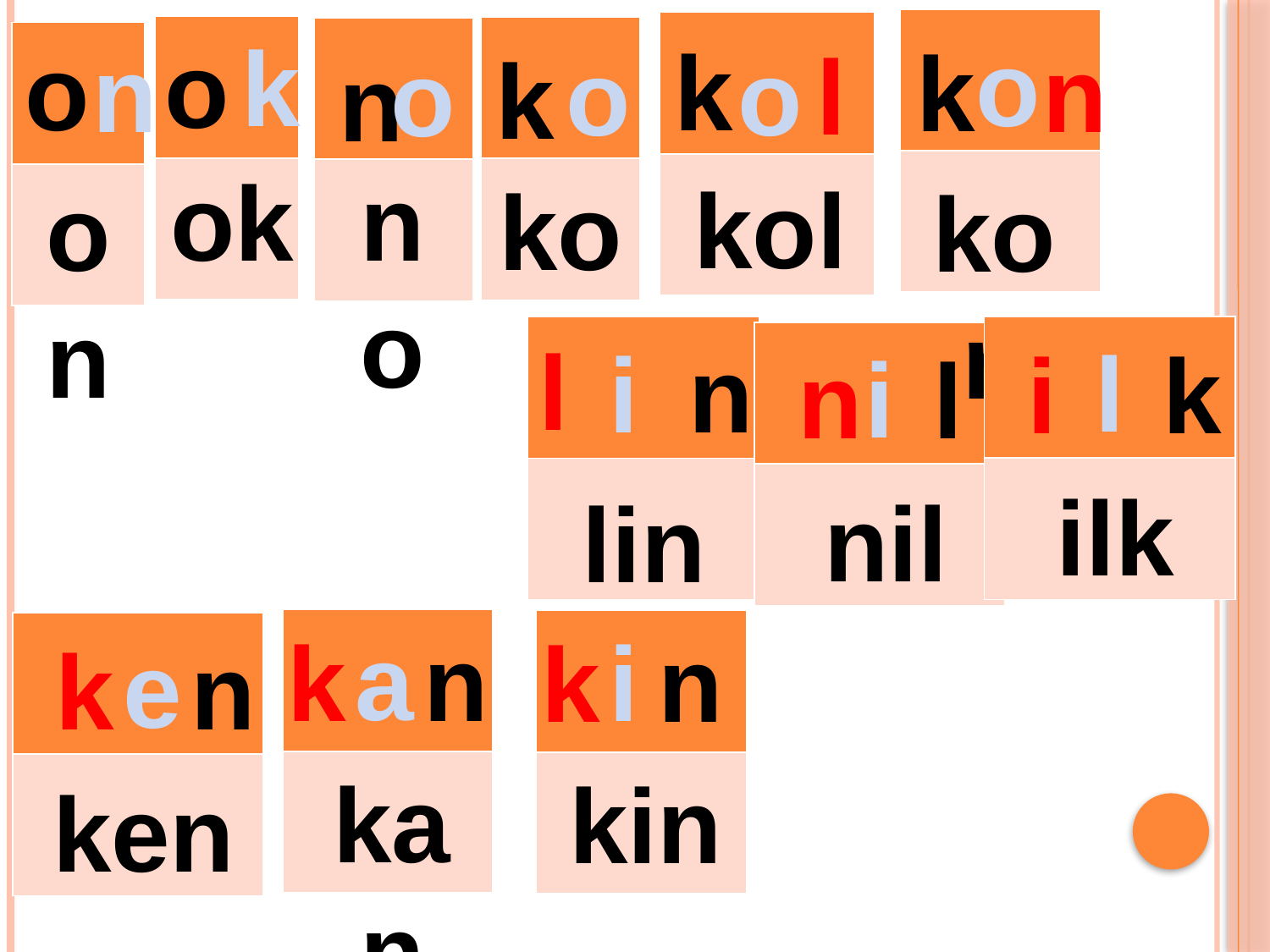

|  |
| --- |
|  |
|  |
| --- |
|  |
o
k
o
|  |
| --- |
|  |
|  |
| --- |
|  |
|  |
| --- |
|  |
o
k
k
n
n
|  |
| --- |
|  |
l
o
o
o
k
n
no
ok
kol
ko
on
kon
|  |
| --- |
|  |
|  |
| --- |
|  |
l
l
n
i
k
i
|  |
| --- |
|  |
i
l
n
ilk
nil
lin
a
i
n
k
|  |
| --- |
|  |
n
k
|  |
| --- |
|  |
|  |
| --- |
|  |
e
n
k
kan
kin
ken